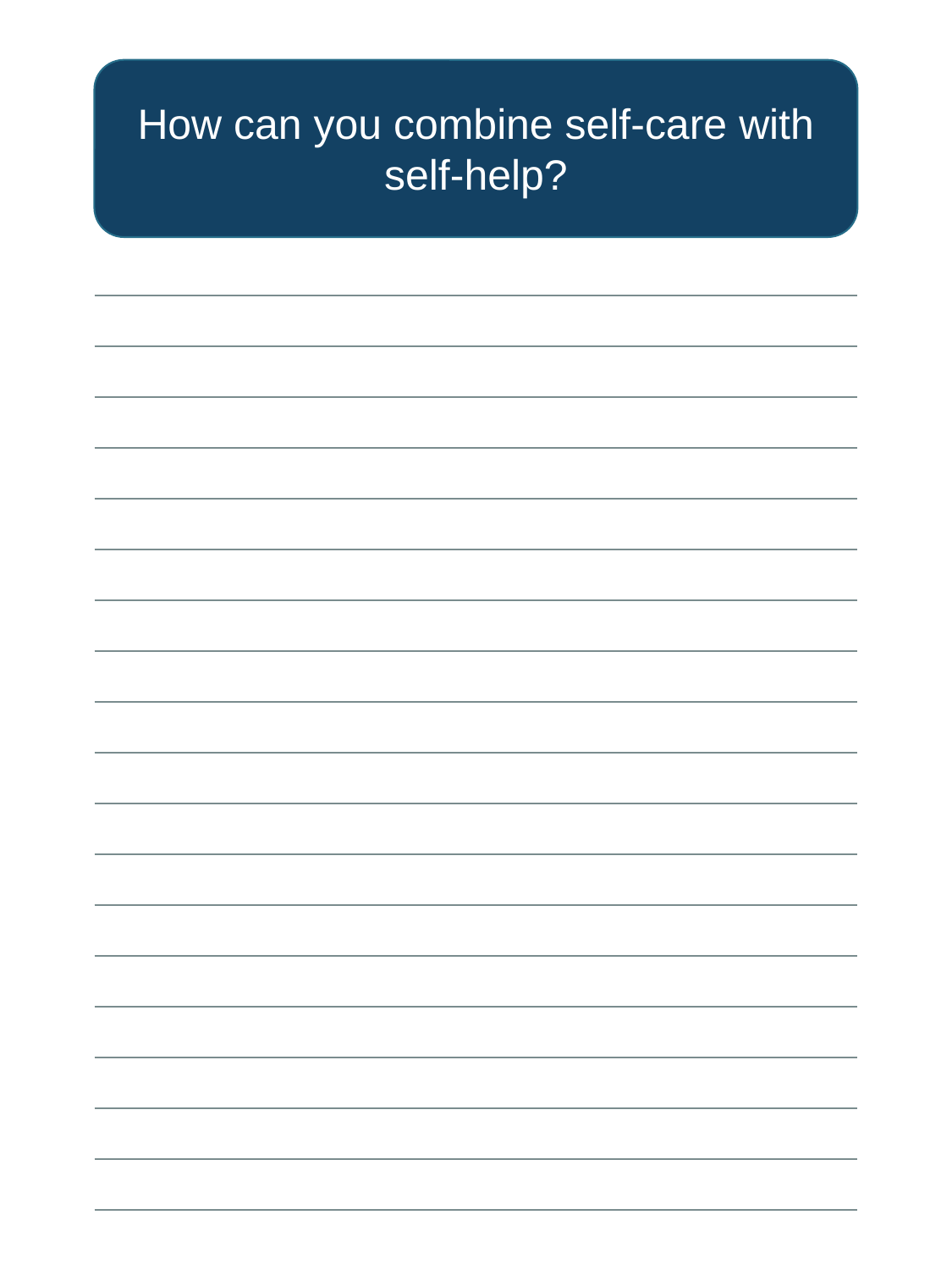

How can you combine self-care with self-help?
|  |
| --- |
|  |
|  |
|  |
|  |
|  |
|  |
|  |
|  |
|  |
|  |
|  |
|  |
|  |
|  |
|  |
|  |
|  |